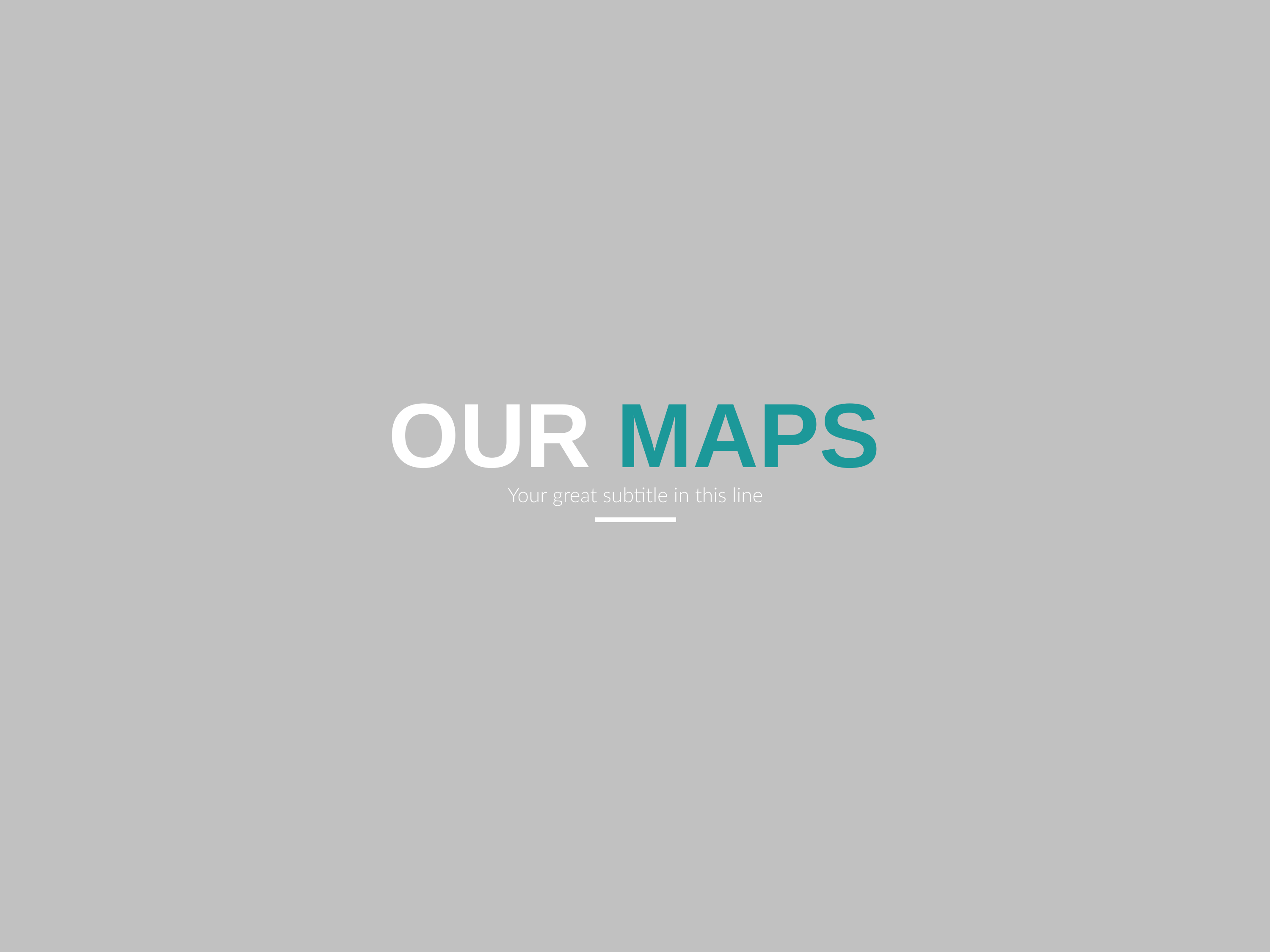

OUR MAPS
Your great subtitle in this line